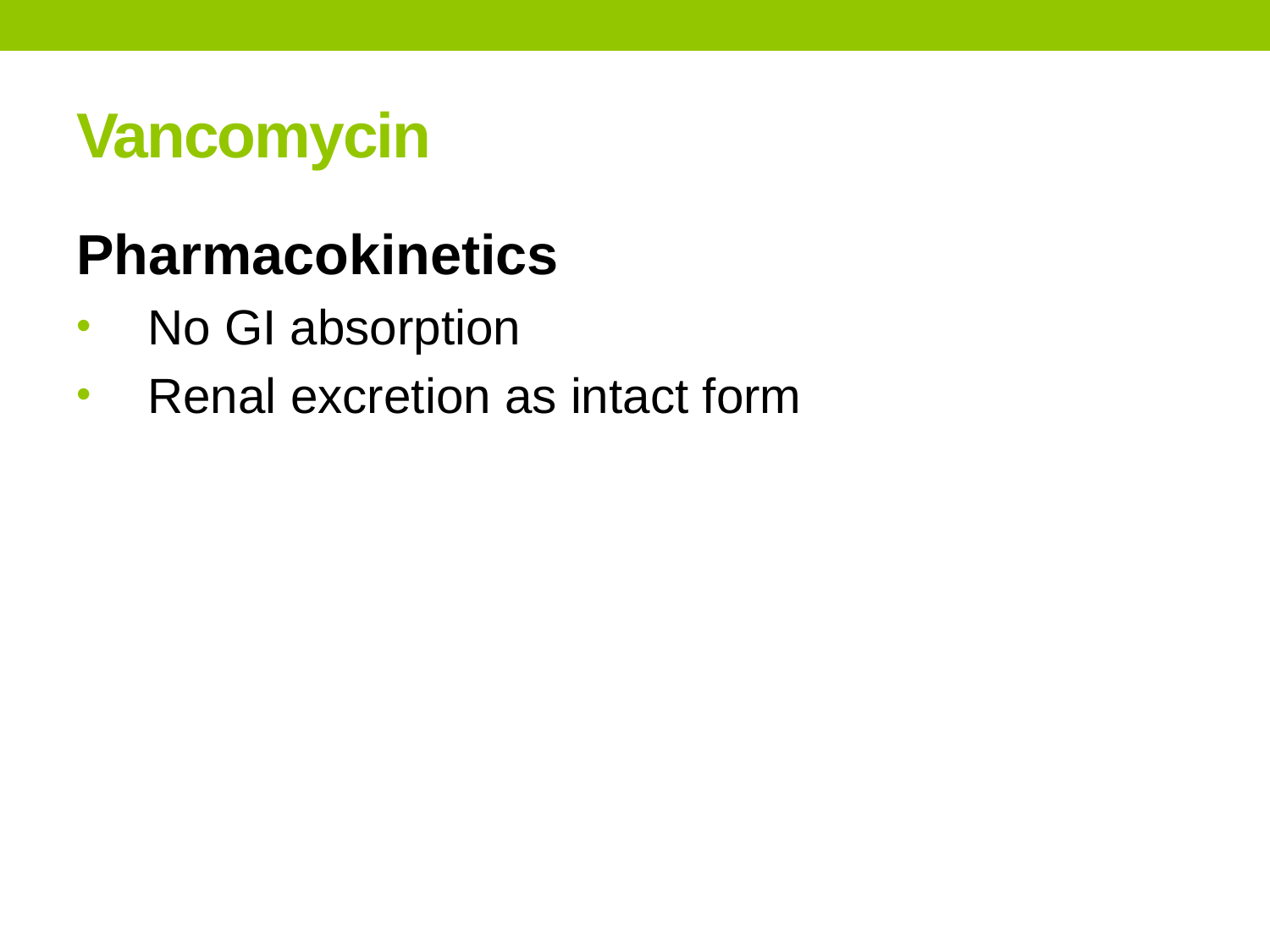

# Vancomycin
Pharmacokinetics
No GI absorption
Renal excretion as intact form